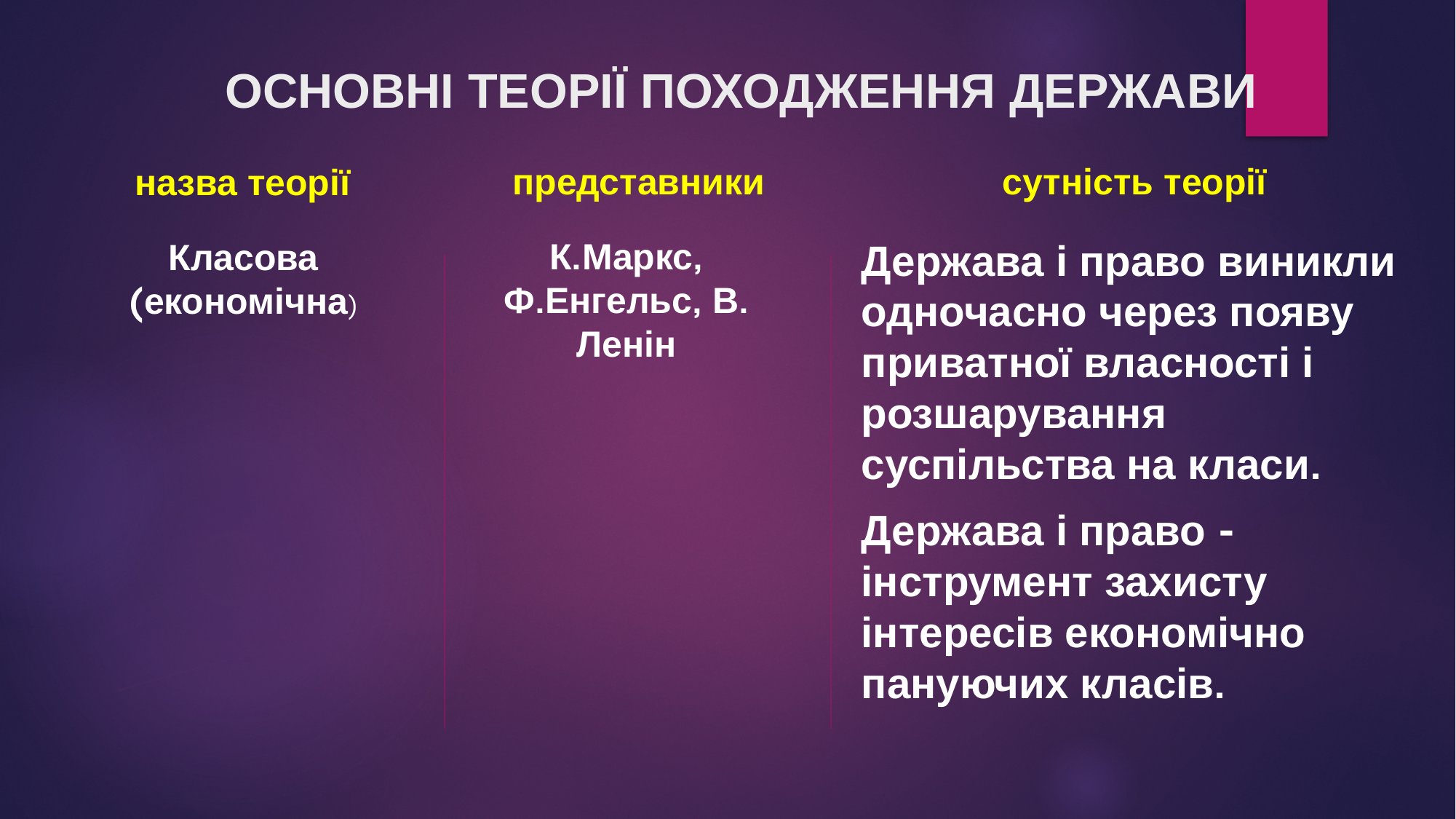

# ОСНОВНІ ТЕОРІЇ ПОХОДЖЕННЯ ДЕРЖАВИ
представники
сутність теорії
назва теорії
К.Маркс, Ф.Енгельс, В. Ленін
Держава і право виникли одночасно через появу приватної власності і розшарування суспільства на класи.
Держава і право - інструмент захисту інтересів економічно пануючих класів.
Класова (економічна)